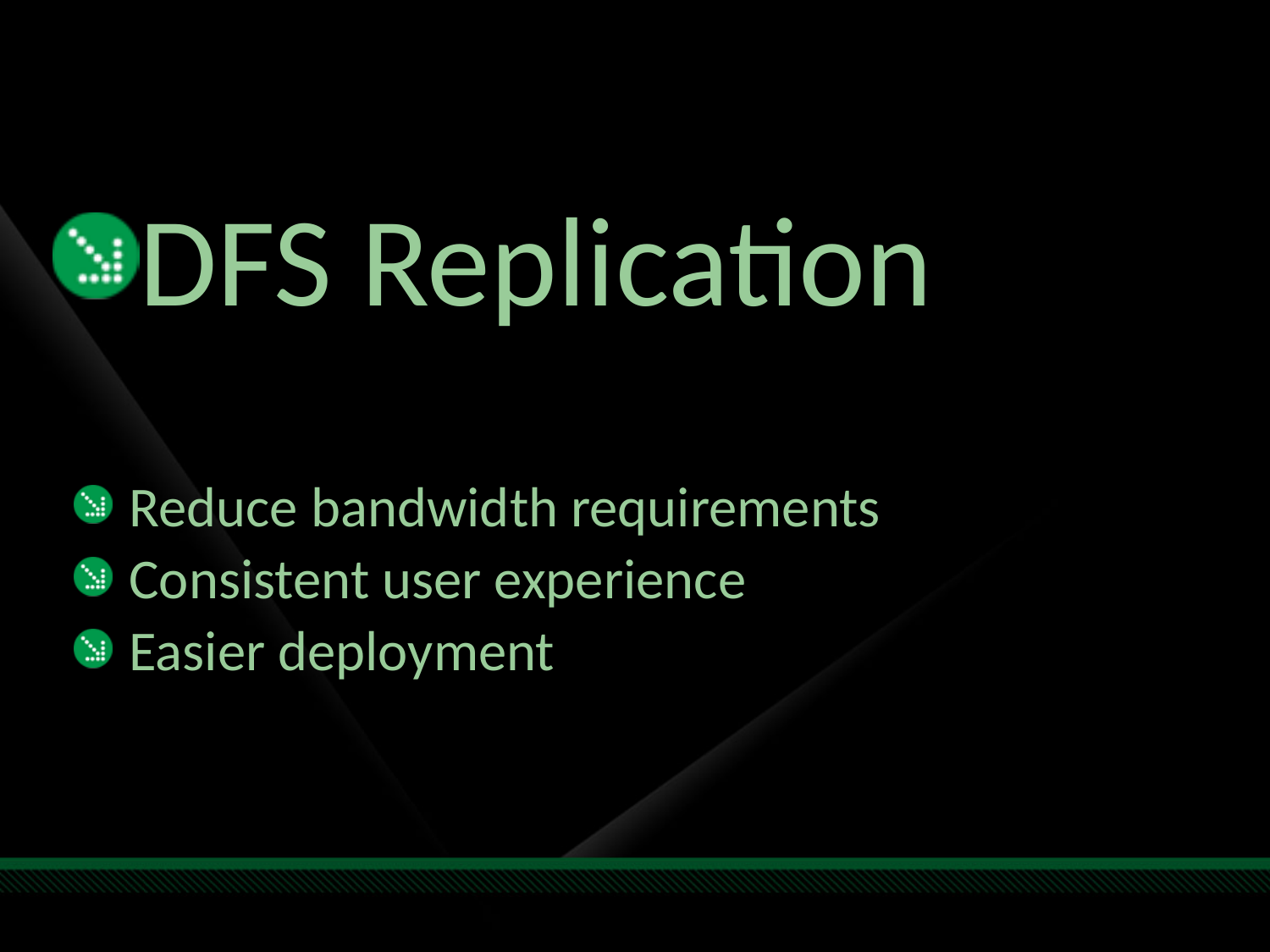

#

DFS Replication

Reduce bandwidth requirements
Consistent user experience
Easier deployment